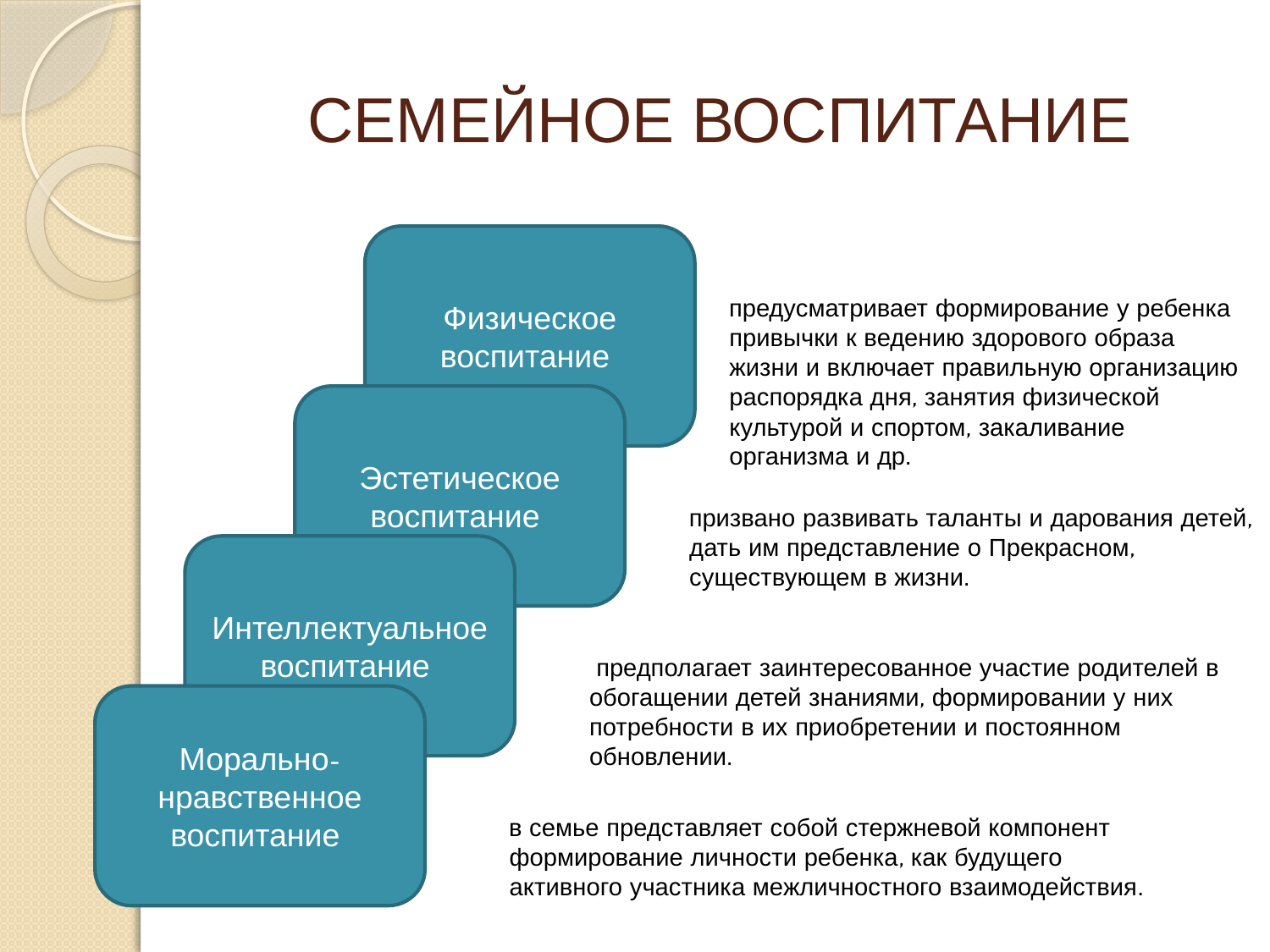

# СЕМЕЙНОЕ ВОСПИТАНИЕ
Физическое воспитание
предусматривает формирование у ребенка привычки к ведению здорового образа жизни и включает правильную организацию распорядка дня, занятия физической культурой и спортом, закаливание организма и др.
Эстетическое воспитание
призвано развивать таланты и дарования детей, дать им представление о Прекрасном, существующем в жизни.
Интеллектуальное воспитание
 предполагает заинтересованное участие родителей в обогащении детей знаниями, формировании у них потребности в их приобретении и постоянном обновлении.
Морально-нравственное воспитание
в семье представляет собой стержневой компонент формирование личности ребенка, как будущего активного участника межличностного взаимодействия.